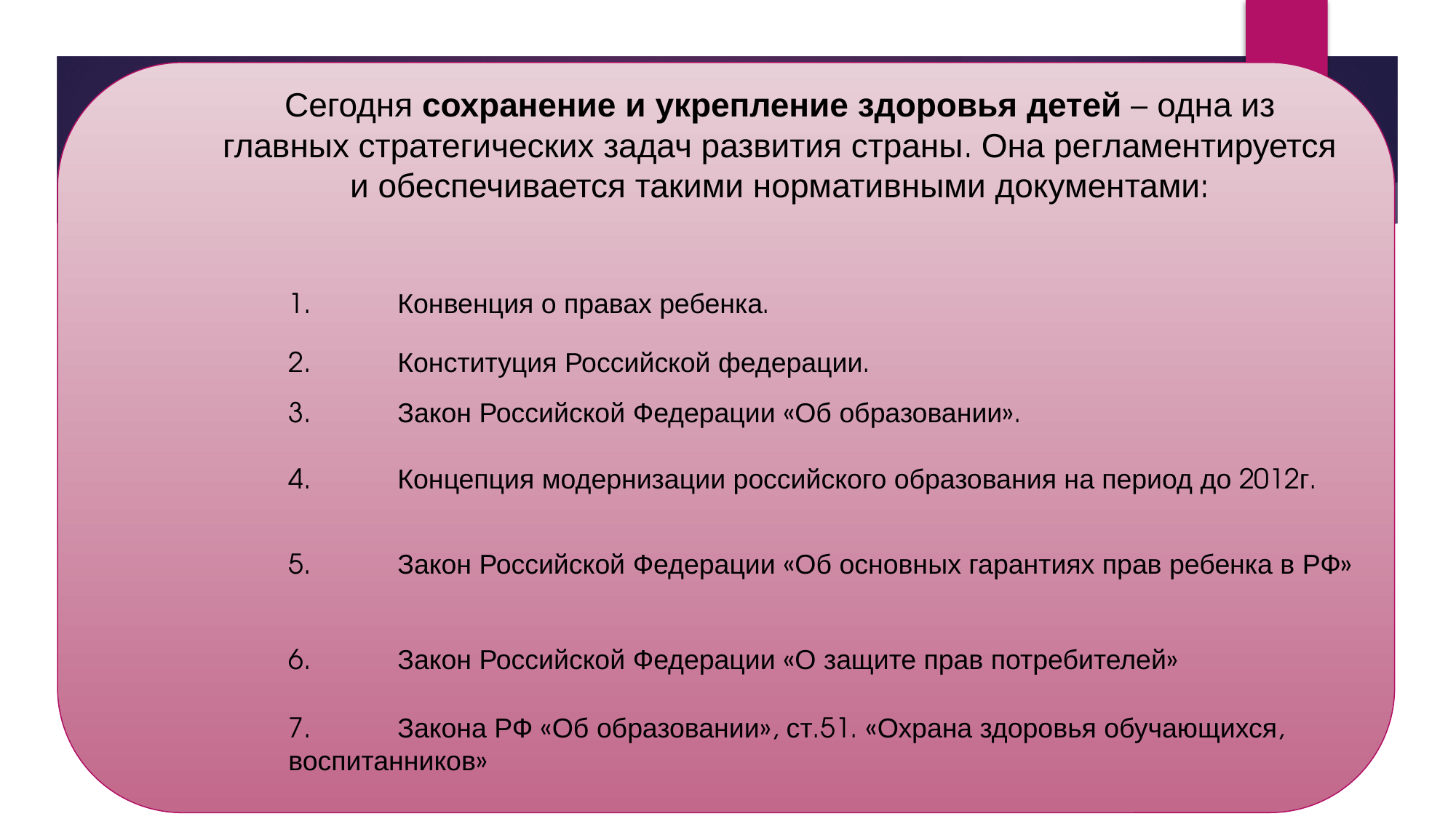

# Сегодня сохранение и укрепление здоровья детей – одна из главных стратегических задач развития страны. Она регламентируется и обеспечивается такими нормативными документами:
1.	Конвенция о правах ребенка.
2.	Конституция Российской федерации.
3.	Закон Российской Федерации «Об образовании».
4.	Концепция модернизации российского образования на период до 2012г.
5.	Закон Российской Федерации «Об основных гарантиях прав ребенка в РФ»
6.	Закон Российской Федерации «О защите прав потребителей»
7.	Закона РФ «Об образовании», ст.51. «Охрана здоровья обучающихся, воспитанников»